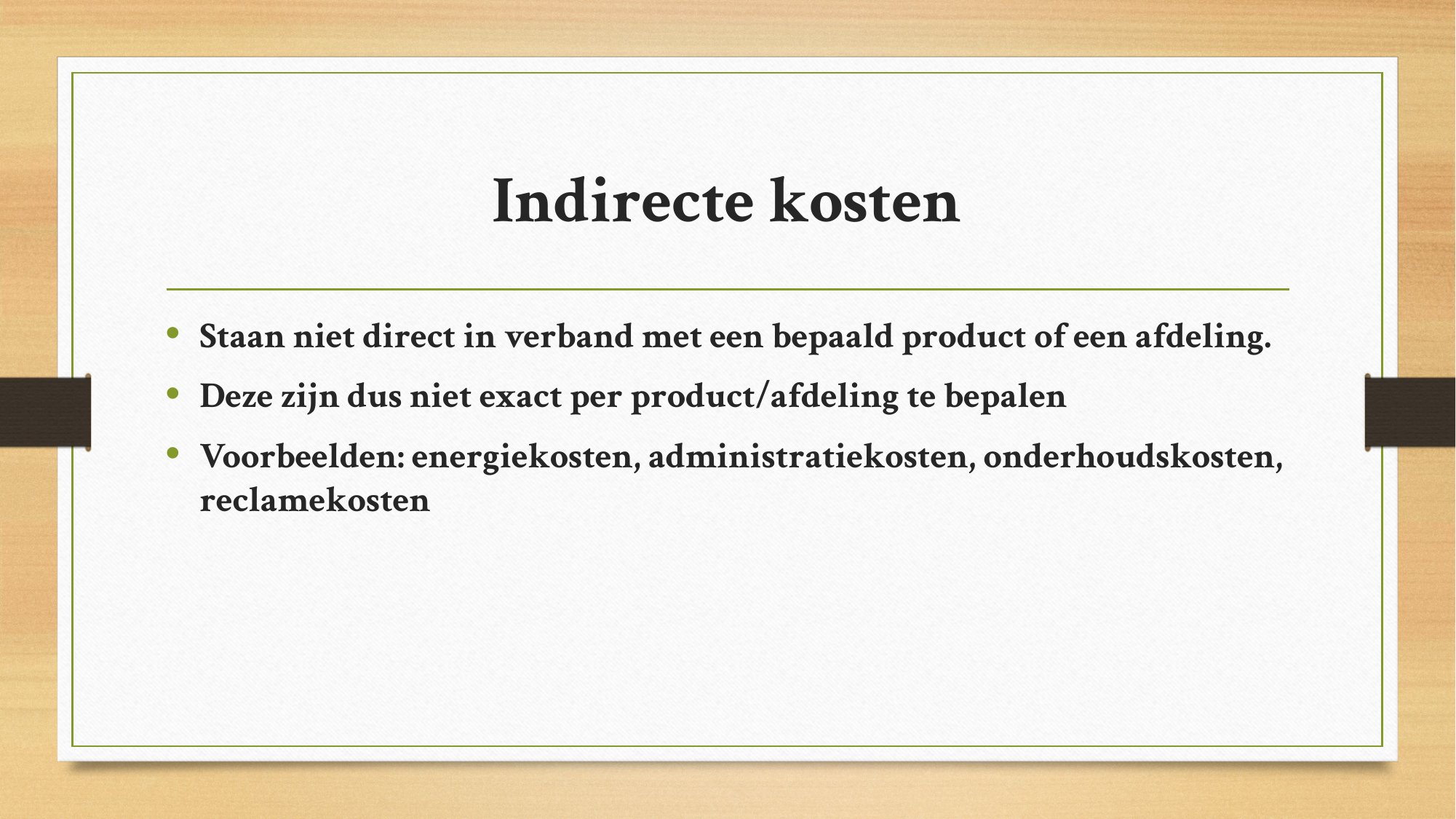

# Indirecte kosten
Staan niet direct in verband met een bepaald product of een afdeling.
Deze zijn dus niet exact per product/afdeling te bepalen
Voorbeelden: energiekosten, administratiekosten, onderhoudskosten, reclamekosten